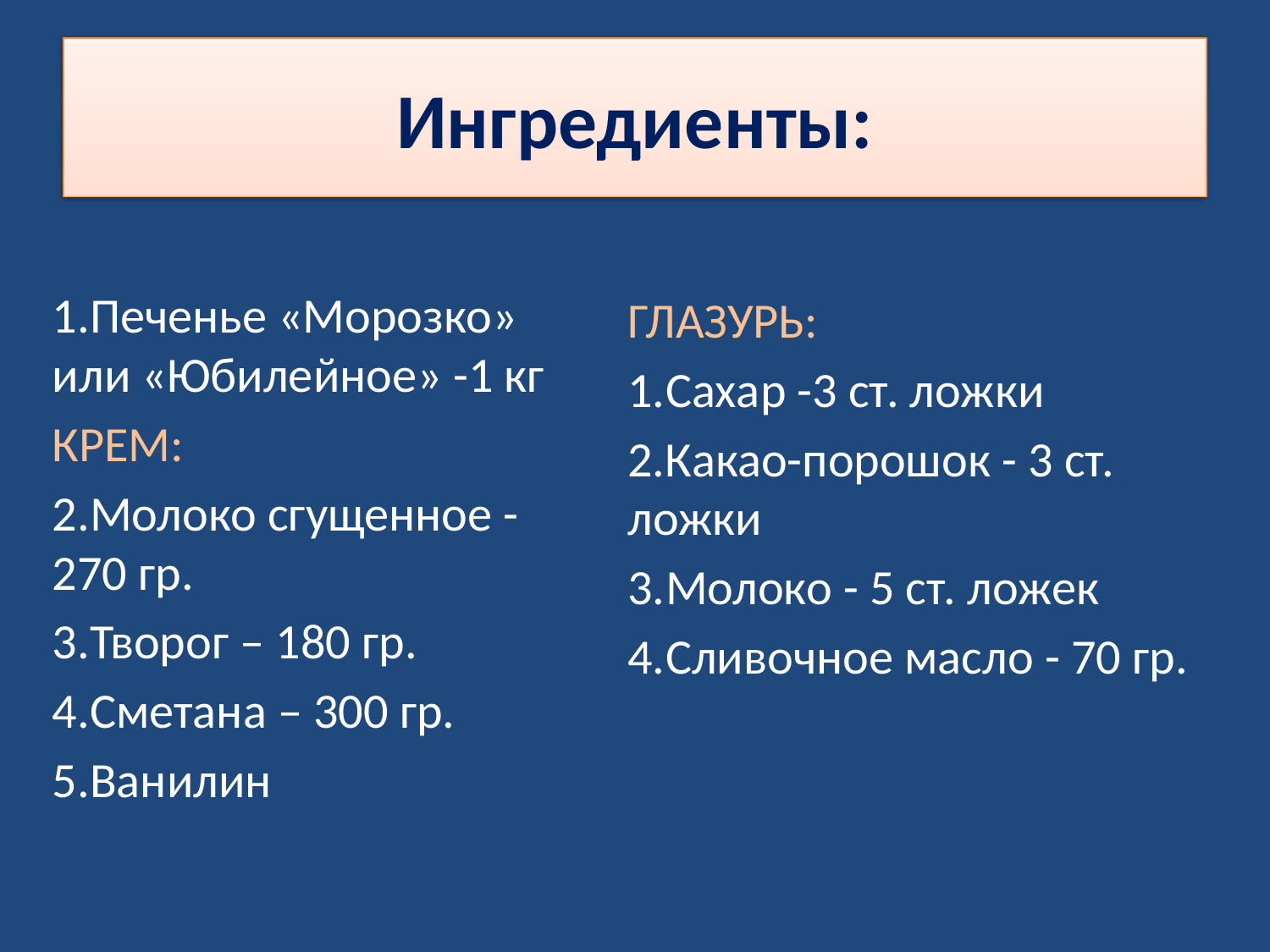

# Ингредиенты:

ГЛАЗУРЬ:
Сахар -3 ст. ложки
Какао-порошок - 3 ст. ложки
Молоко - 5 ст. ложек
Сливочное масло - 70 гр.

Печенье «Морозко» или «Юбилейное» -1 кг
КРЕМ:
Молоко сгущенное -270 гр.
Творог – 180 гр.
Сметана – 300 гр.
Ванилин